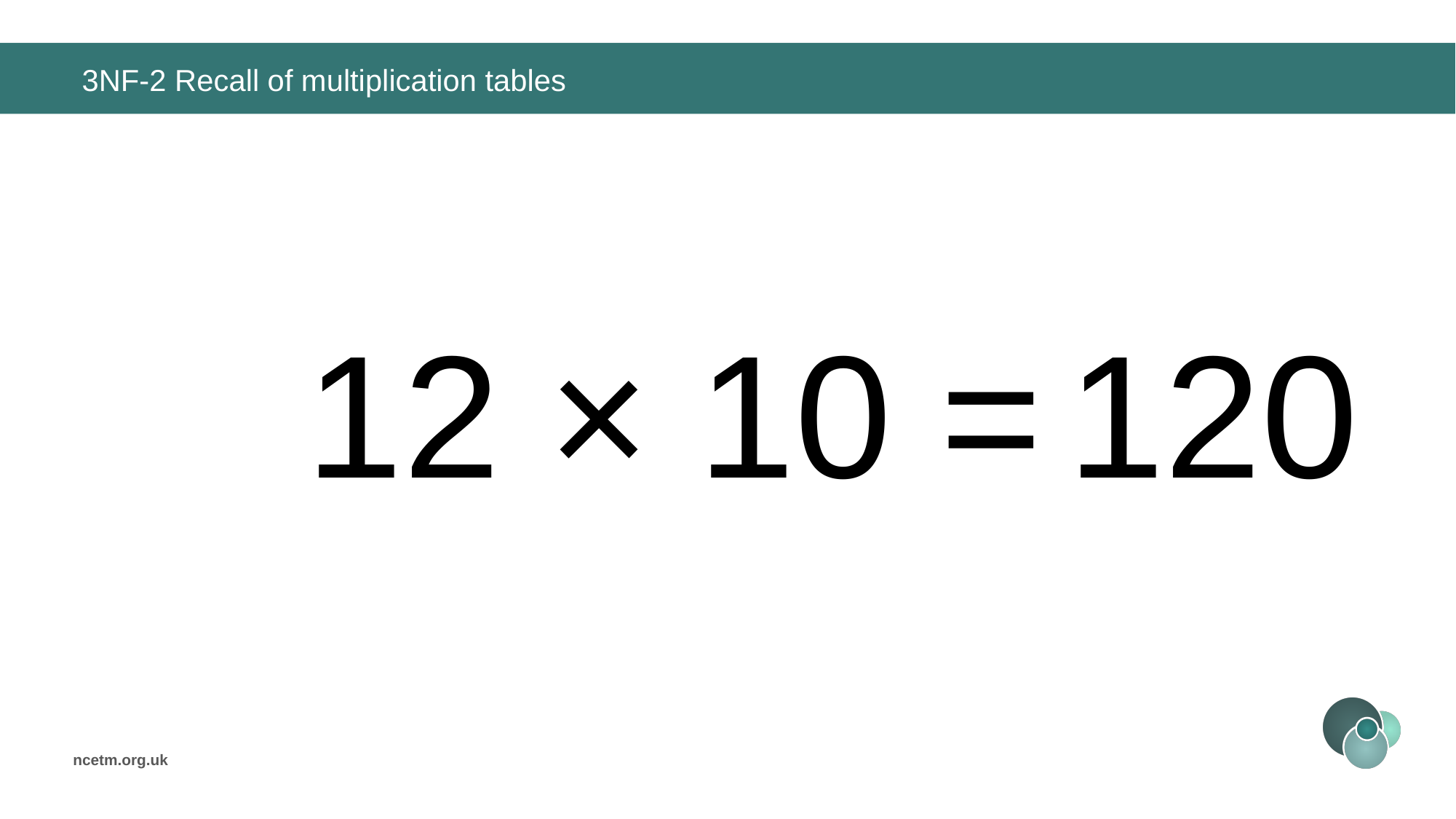

# 3NF-2 Recall of multiplication tables
12 × 10 =
120